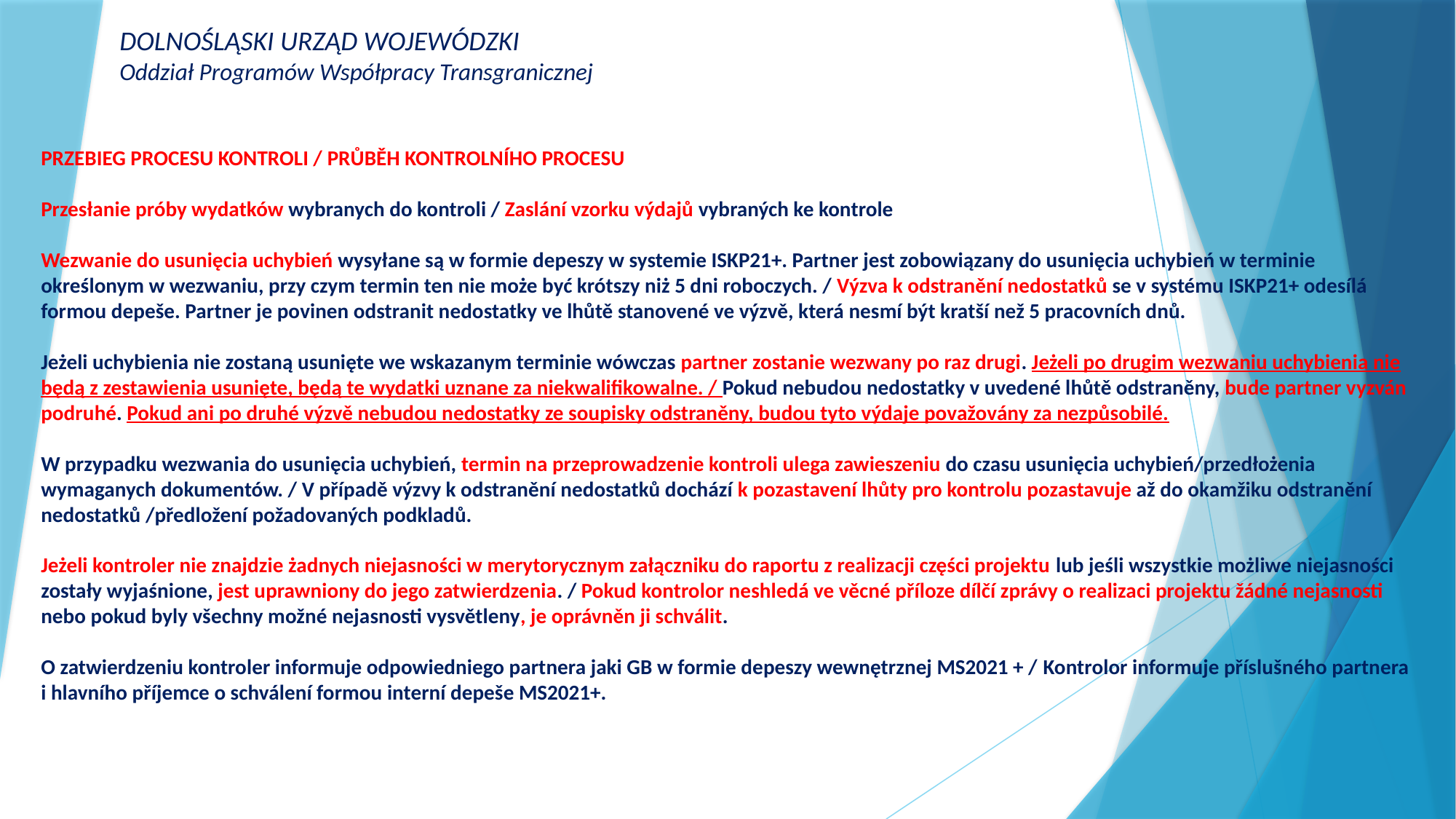

DOLNOŚLĄSKI URZĄD WOJEWÓDZKI
Oddział Programów Współpracy Transgranicznej
PRZEBIEG PROCESU KONTROLI / PRŮBĚH KONTROLNÍHO PROCESU

Przesłanie próby wydatków wybranych do kontroli / Zaslání vzorku výdajů vybraných ke kontrole

Wezwanie do usunięcia uchybień wysyłane są w formie depeszy w systemie ISKP21+. Partner jest zobowiązany do usunięcia uchybień w terminie określonym w wezwaniu, przy czym termin ten nie może być krótszy niż 5 dni roboczych. / Výzva k odstranění nedostatků se v systému ISKP21+ odesílá formou depeše. Partner je povinen odstranit nedostatky ve lhůtě stanovené ve výzvě, která nesmí být kratší než 5 pracovních dnů.

Jeżeli uchybienia nie zostaną usunięte we wskazanym terminie wówczas partner zostanie wezwany po raz drugi. Jeżeli po drugim wezwaniu uchybienia nie będą z zestawienia usunięte, będą te wydatki uznane za niekwalifikowalne. / Pokud nebudou nedostatky v uvedené lhůtě odstraněny, bude partner vyzván podruhé. Pokud ani po druhé výzvě nebudou nedostatky ze soupisky odstraněny, budou tyto výdaje považovány za nezpůsobilé.

W przypadku wezwania do usunięcia uchybień, termin na przeprowadzenie kontroli ulega zawieszeniu do czasu usunięcia uchybień/przedłożenia wymaganych dokumentów. / V případě výzvy k odstranění nedostatků dochází k pozastavení lhůty pro kontrolu pozastavuje až do okamžiku odstranění nedostatků /předložení požadovaných podkladů.

Jeżeli kontroler nie znajdzie żadnych niejasności w merytorycznym załączniku do raportu z realizacji części projektu lub jeśli wszystkie możliwe niejasności zostały wyjaśnione, jest uprawniony do jego zatwierdzenia. / Pokud kontrolor neshledá ve věcné příloze dílčí zprávy o realizaci projektu žádné nejasnosti nebo pokud byly všechny možné nejasnosti vysvětleny, je oprávněn ji schválit.

O zatwierdzeniu kontroler informuje odpowiedniego partnera jaki GB w formie depeszy wewnętrznej MS2021 + / Kontrolor informuje příslušného partnera i hlavního příjemce o schválení formou interní depeše MS2021+.